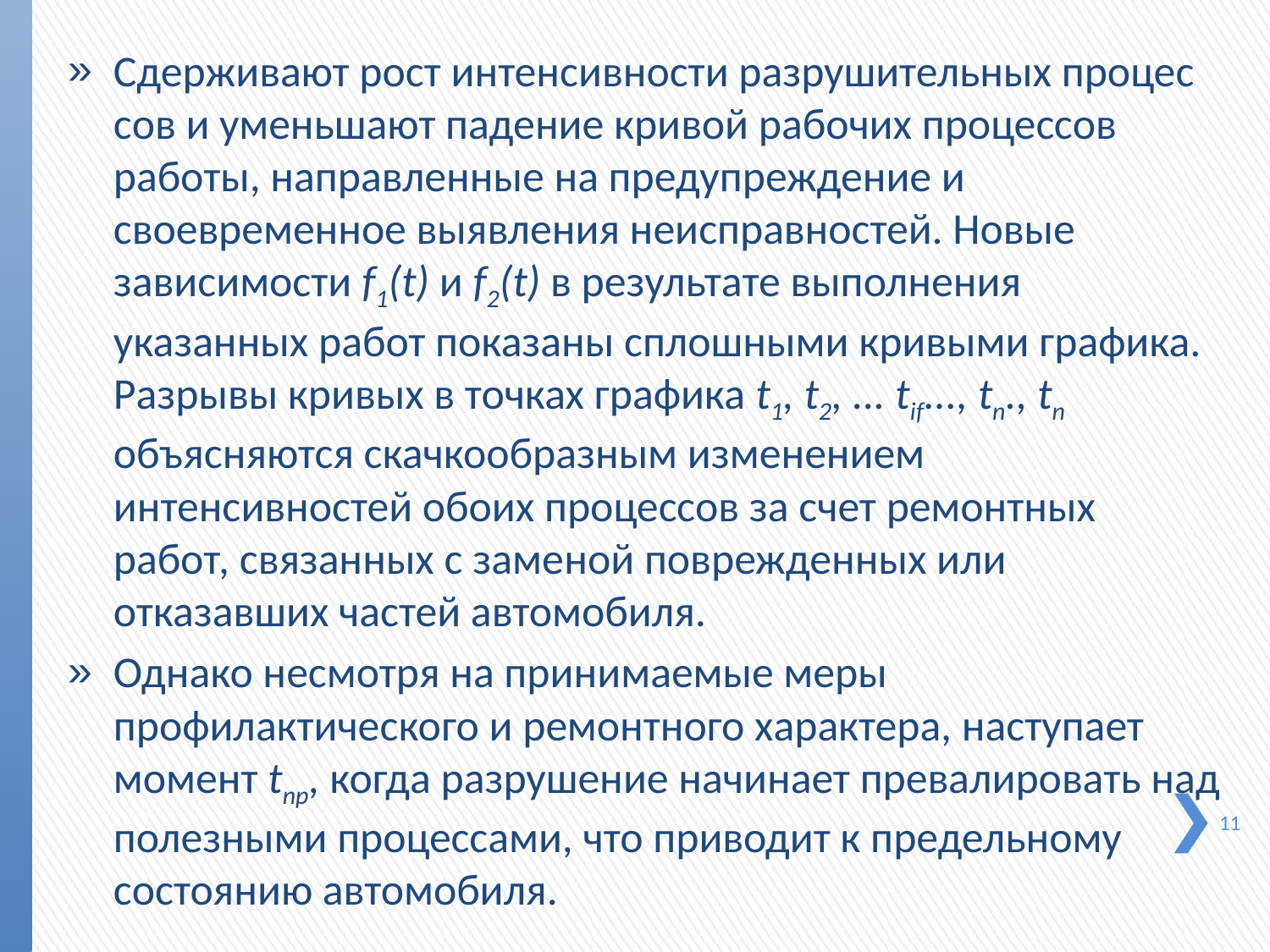

Сдерживают рост интенсивности разрушительных процес­сов и уменьшают падение кривой рабочих процессов работы, направленные на предупреждение и своевременное выявления неисправностей. Новые зависимости f1(t) и f2(t) в результате выполнения указанных работ показаны сплошными кривыми графика. Разрывы кривых в точках графика t1, t2, ... tif..., tn., tn объясняются скачкообразным изменением интенсивностей обоих процессов за счет ремонтных работ, связанных с заме­ной поврежденных или отказавших частей автомобиля.
Однако несмотря на принимаемые меры профилактическо­го и ремонтного характера, наступает момент tnp, когда разру­шение начинает превалировать над полезными процессами, что приводит к предельному состоянию автомобиля.

11